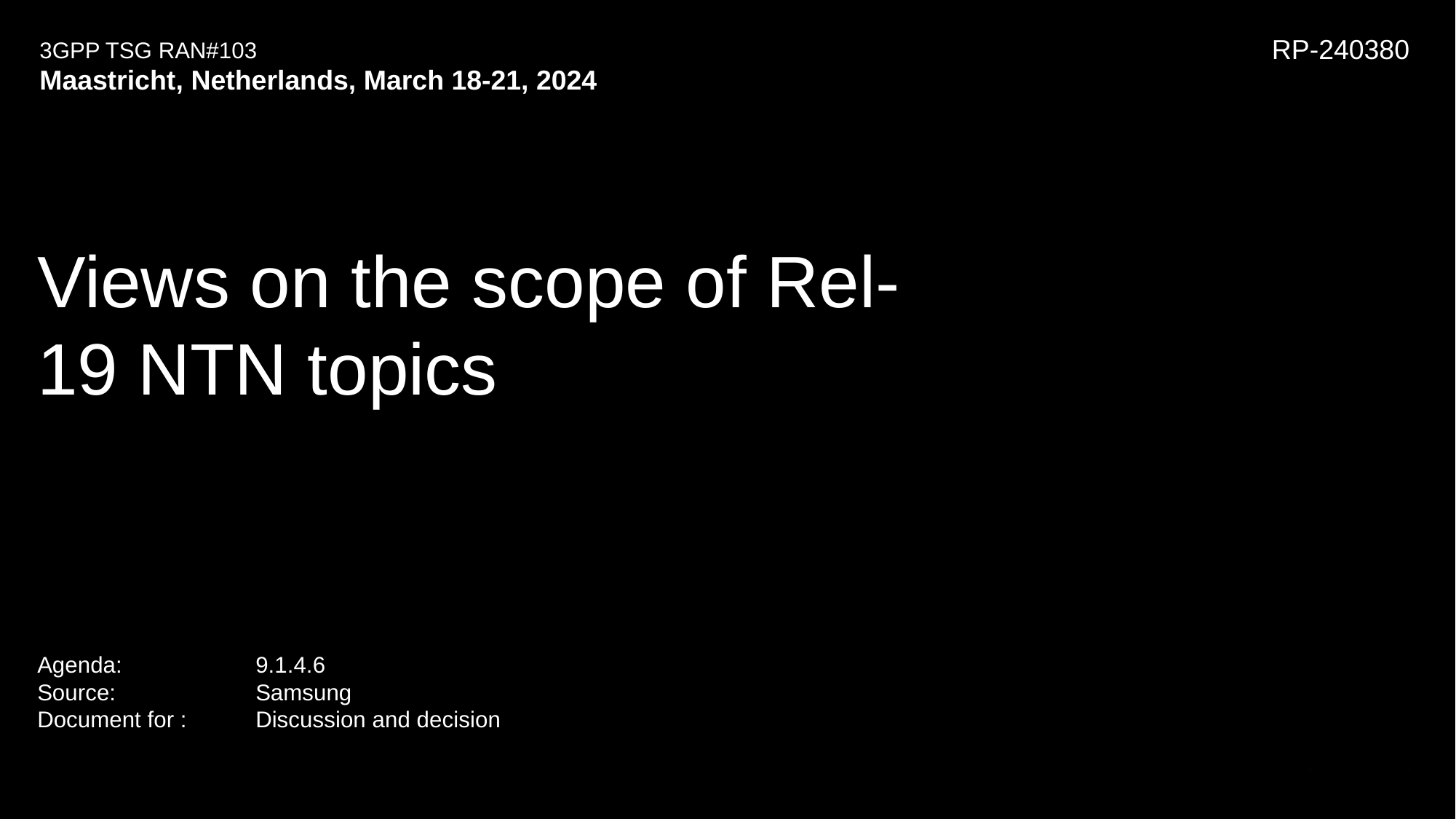

RP-240380
Views on the scope of Rel-19 NTN topics
Agenda: 		9.1.4.6
Source:		Samsung
Document for : 	Discussion and decision